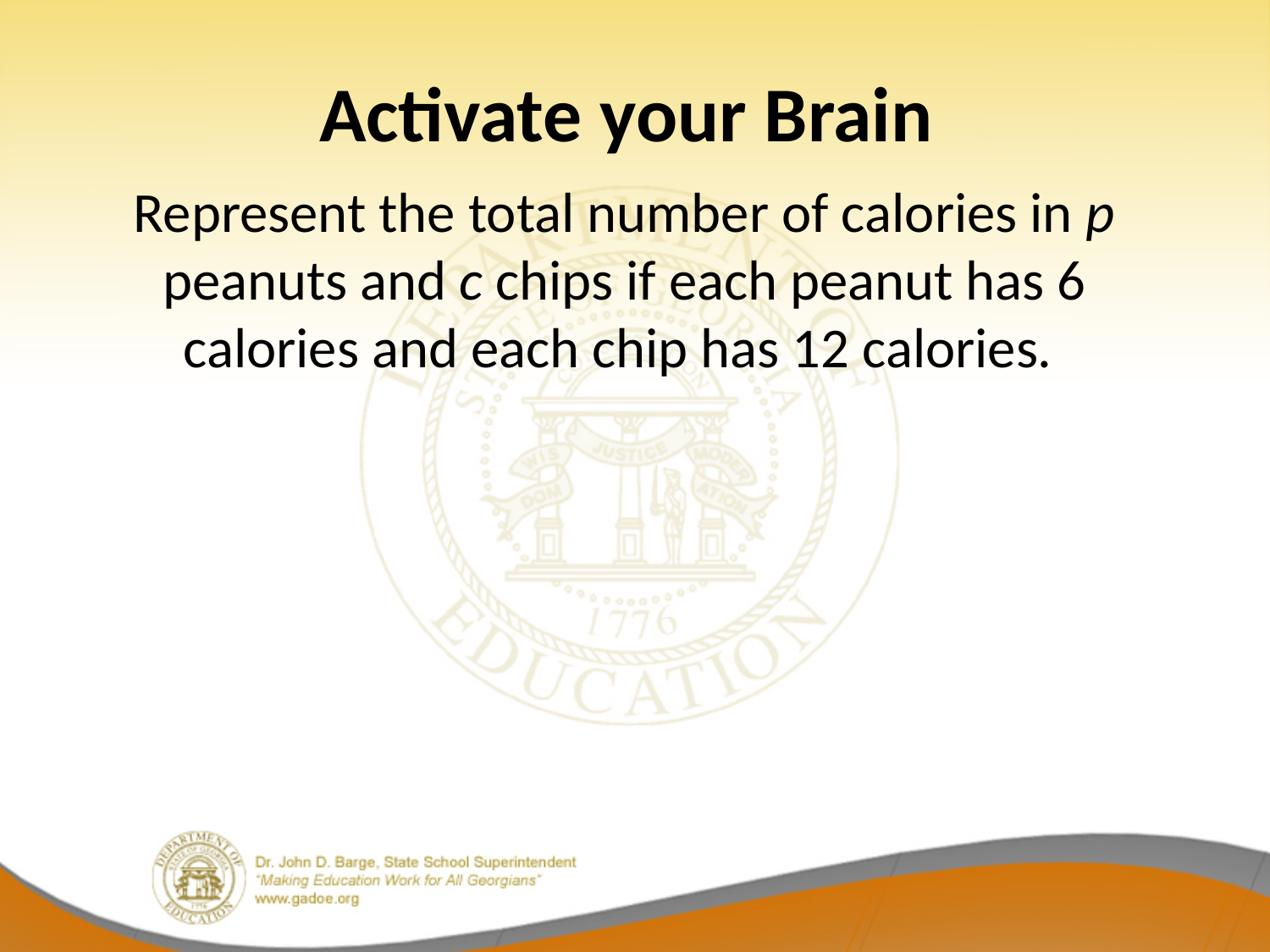

# Activate your Brain
Represent the total number of calories in p peanuts and c chips if each peanut has 6 calories and each chip has 12 calories.